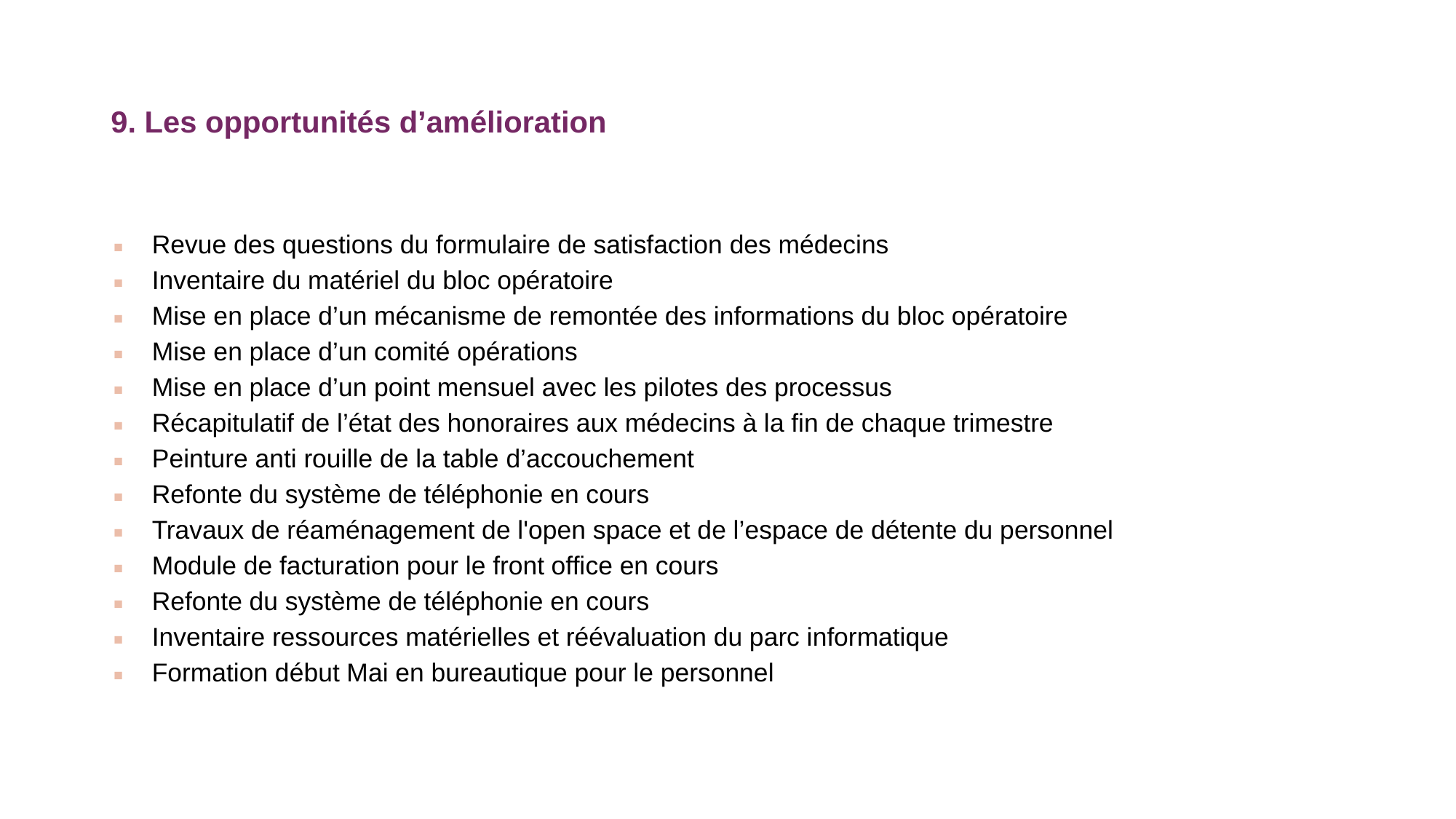

# 9. Les opportunités d’amélioration
Revue des questions du formulaire de satisfaction des médecins
Inventaire du matériel du bloc opératoire
Mise en place d’un mécanisme de remontée des informations du bloc opératoire
Mise en place d’un comité opérations
Mise en place d’un point mensuel avec les pilotes des processus
Récapitulatif de l’état des honoraires aux médecins à la fin de chaque trimestre
Peinture anti rouille de la table d’accouchement
Refonte du système de téléphonie en cours
Travaux de réaménagement de l'open space et de l’espace de détente du personnel
Module de facturation pour le front office en cours
Refonte du système de téléphonie en cours
Inventaire ressources matérielles et réévaluation du parc informatique
Formation début Mai en bureautique pour le personnel